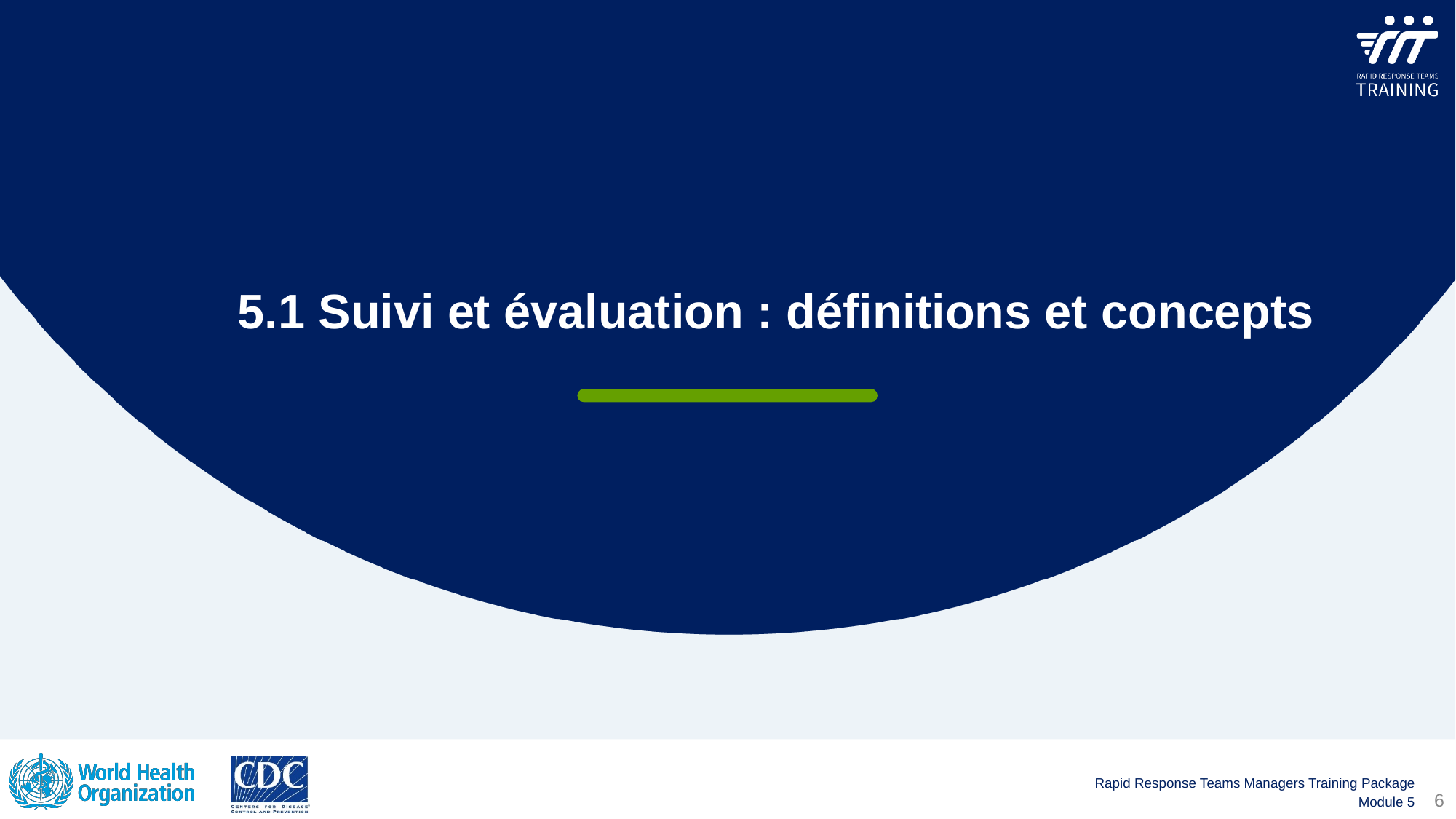

5.1 Suivi et évaluation : définitions et concepts
6